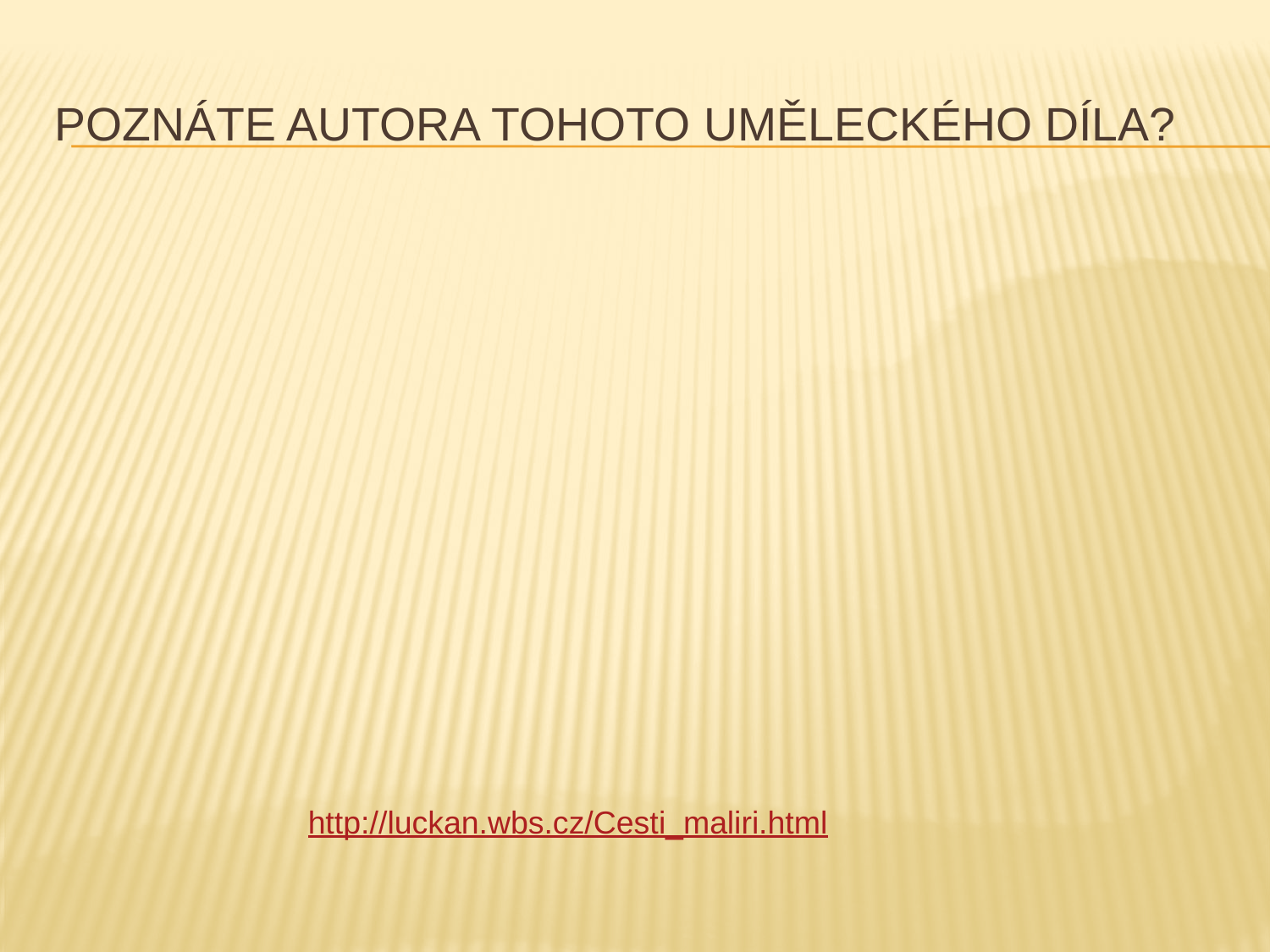

# Poznáte autora tohoto uměleckého díla?

http://luckan.wbs.cz/Cesti_maliri.html